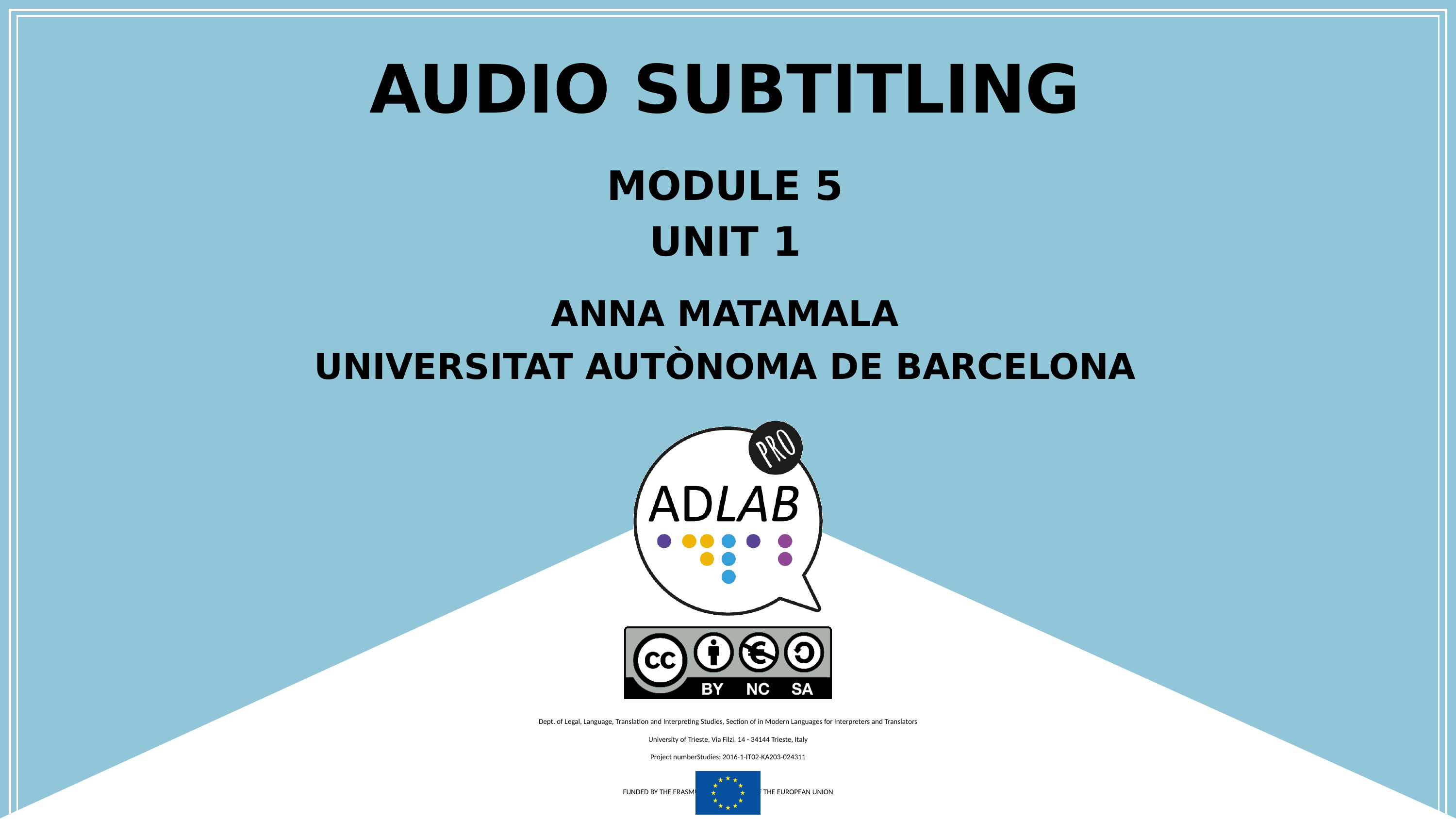

# Audio subtitling
Module 5
Unit 1
Anna matamala
UNIVERSITAT AUTÒNOMA DE BARCELONA